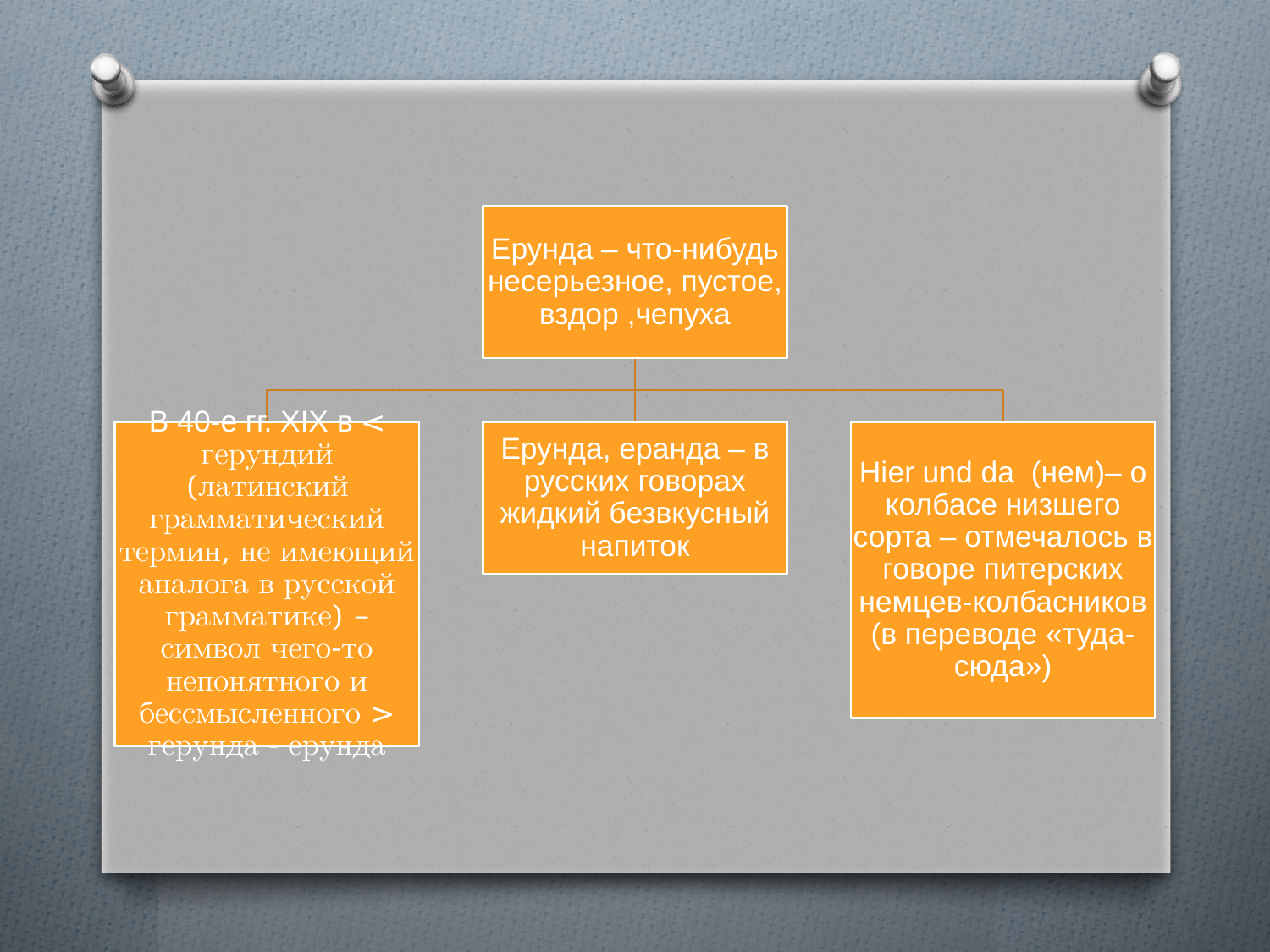

Ерунда – что-нибудь несерьезное, пустое, вздор ,чепуха
В 40-е гг. XIX в < герундий (латинский грамматический термин, не имеющий аналога в русской грамматике) – символ чего-то непонятного и бессмысленного > герунда - ерунда
Ерунда, еранда – в русских говорах жидкий безвкусный напиток
Hier und da  (нем)– о колбасе низшего сорта – отмечалось в говоре питерских немцев-колбасников (в переводе «туда-сюда»)